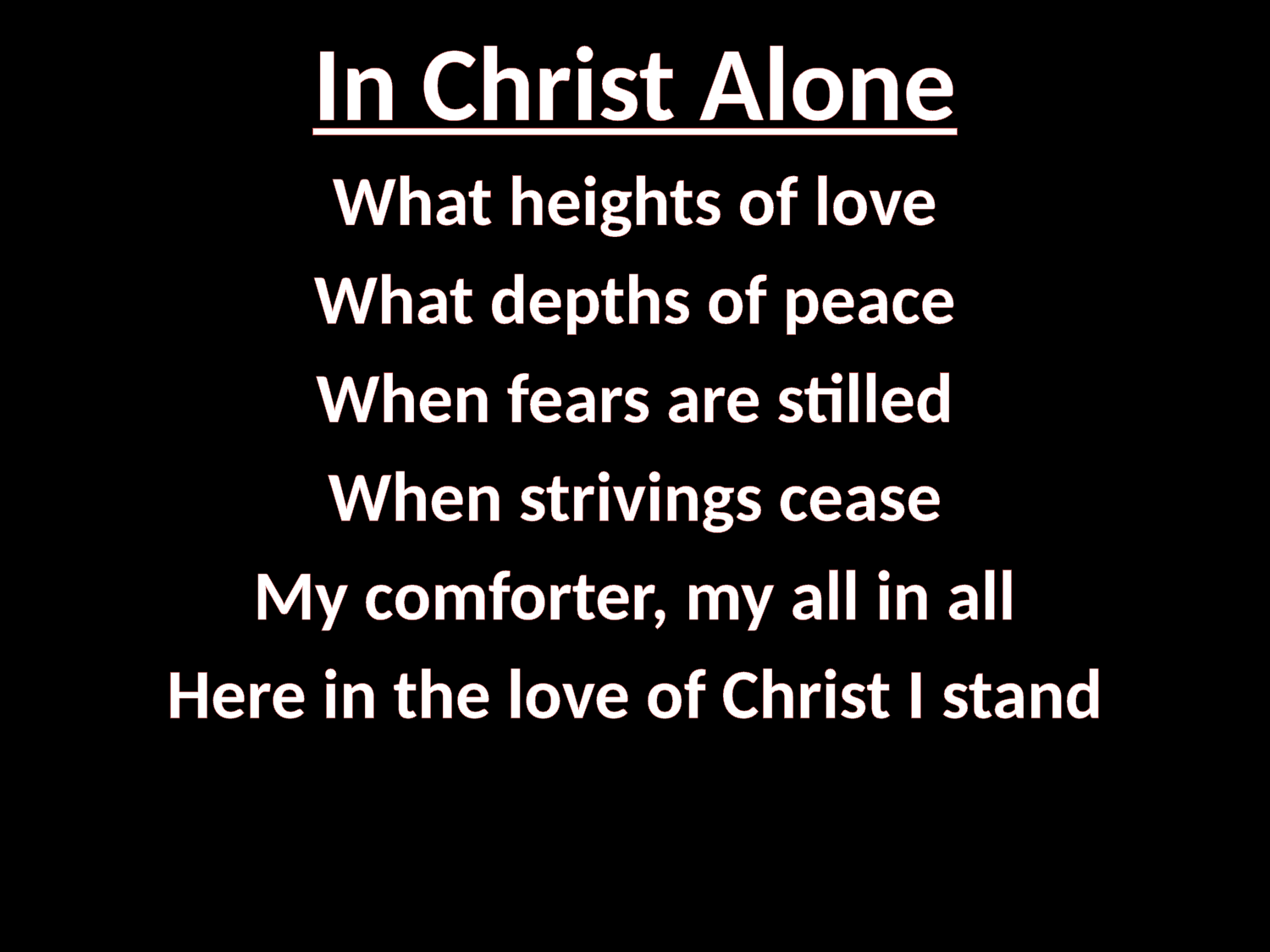

# In Christ Alone
What heights of love
What depths of peace
When fears are stilled
When strivings cease
My comforter, my all in all
Here in the love of Christ I stand